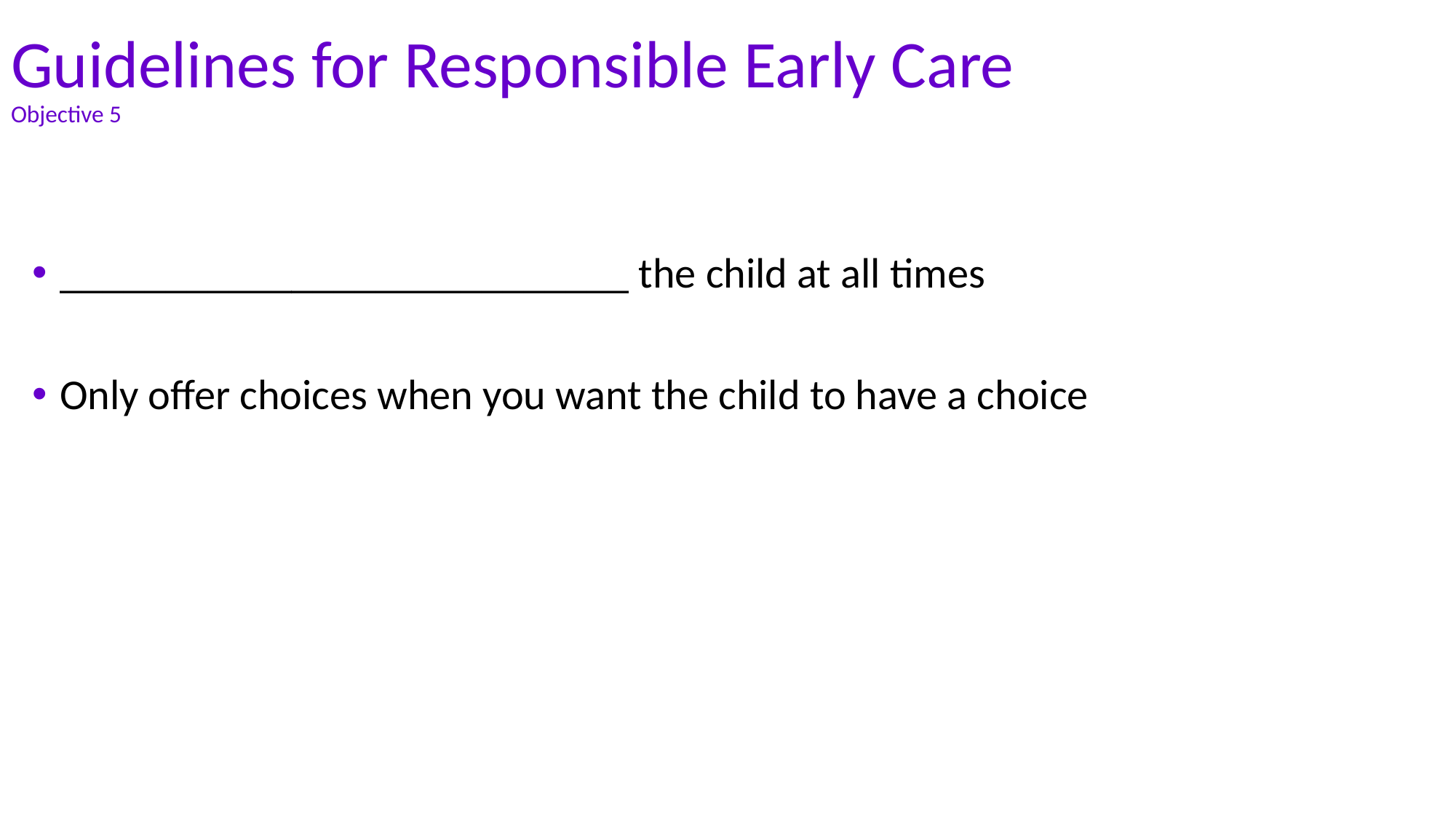

# Guidelines for Responsible Early Care Objective 5
___________________________ the child at all times

Only offer choices when you want the child to have a choice